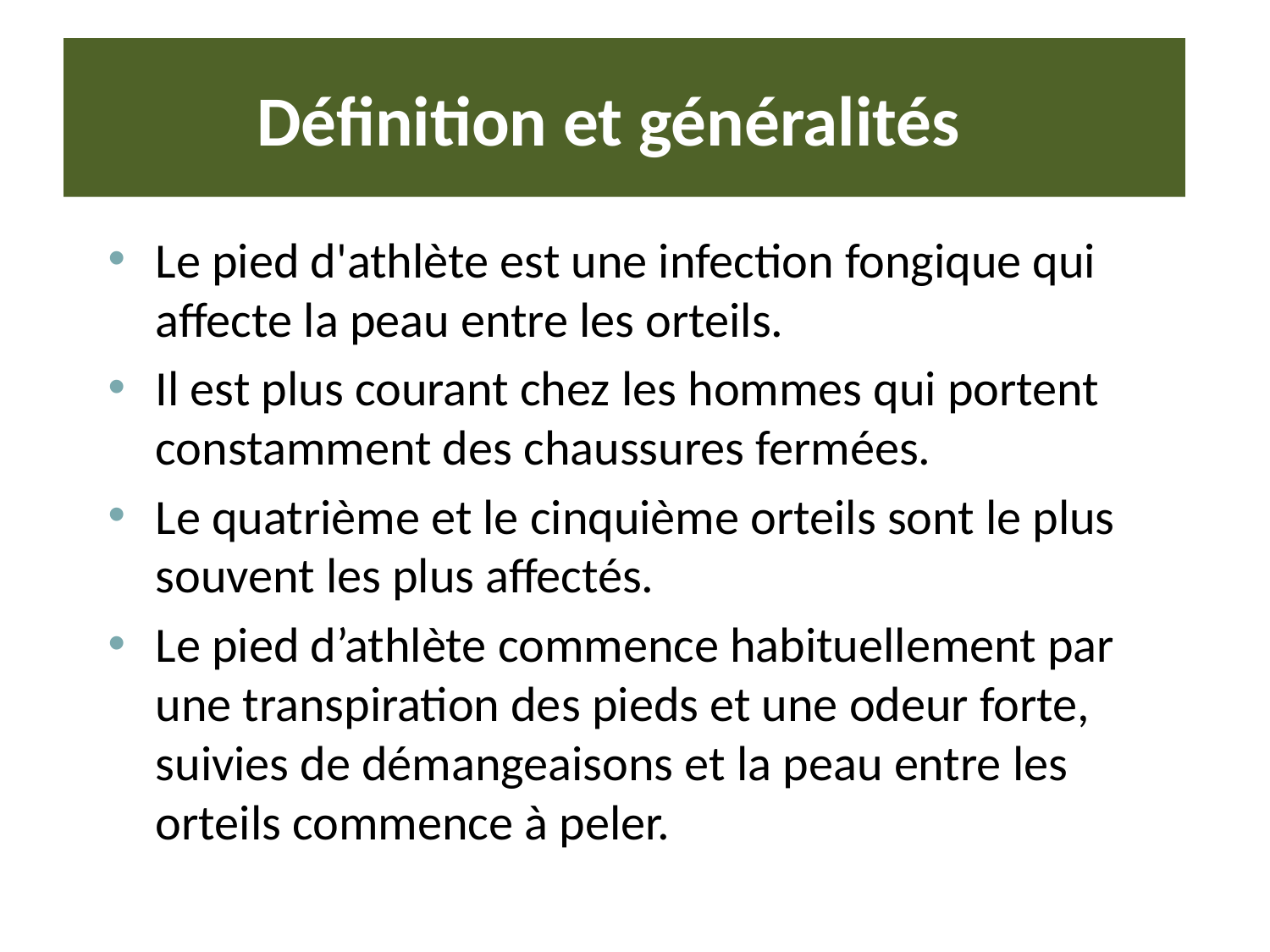

# Définition et généralités
Le pied d'athlète est une infection fongique qui affecte la peau entre les orteils.
Il est plus courant chez les hommes qui portent constamment des chaussures fermées.
Le quatrième et le cinquième orteils sont le plus souvent les plus affectés.
Le pied d’athlète commence habituellement par une transpiration des pieds et une odeur forte, suivies de démangeaisons et la peau entre les orteils commence à peler.